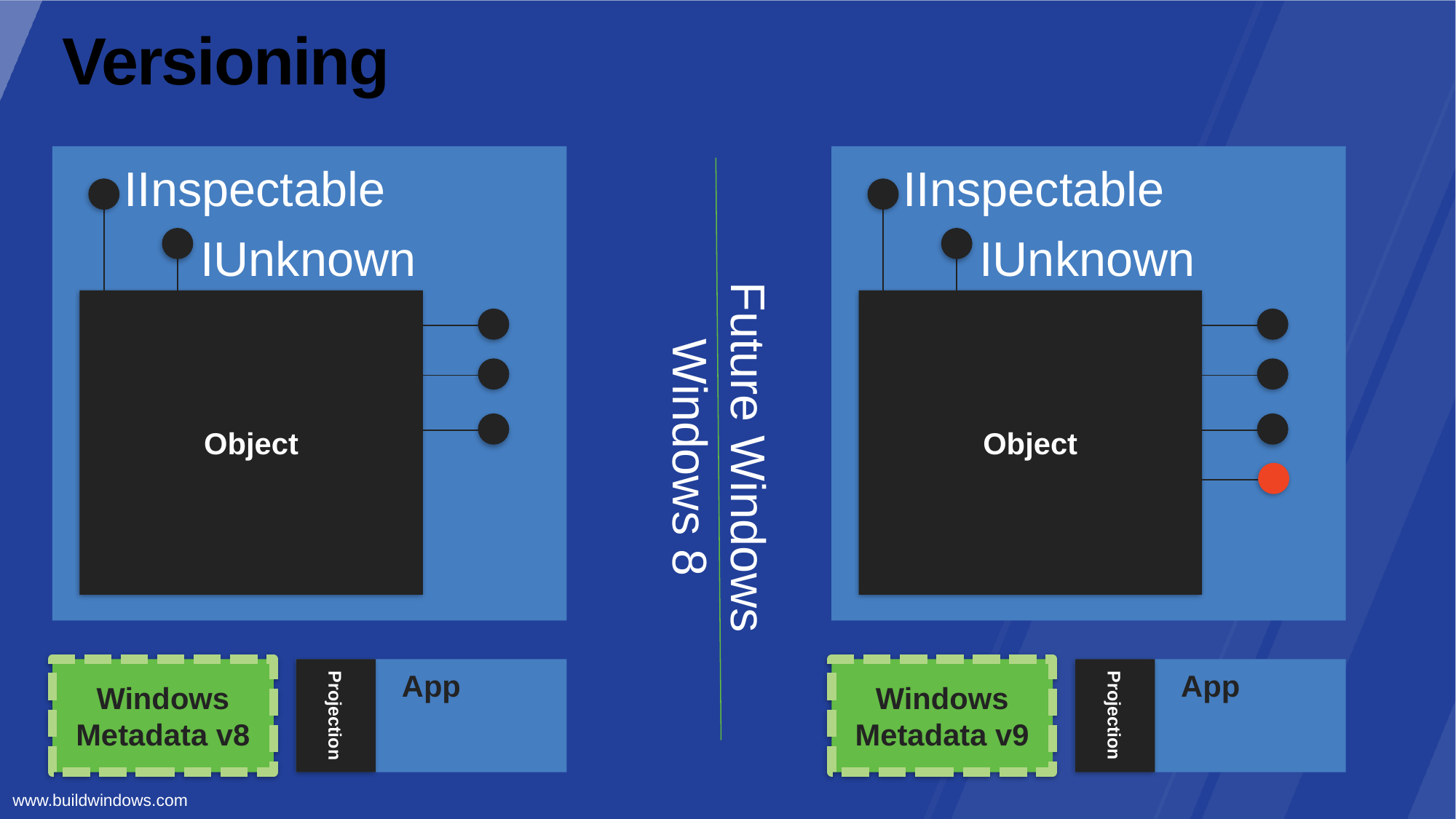

# Versioning

IInspectable
IInspectable

IUnknown
IUnknown
Future Windows
Windows 8
Object
Object

Windows Metadata v8
App
Windows Metadata v9
App
Projection
Projection